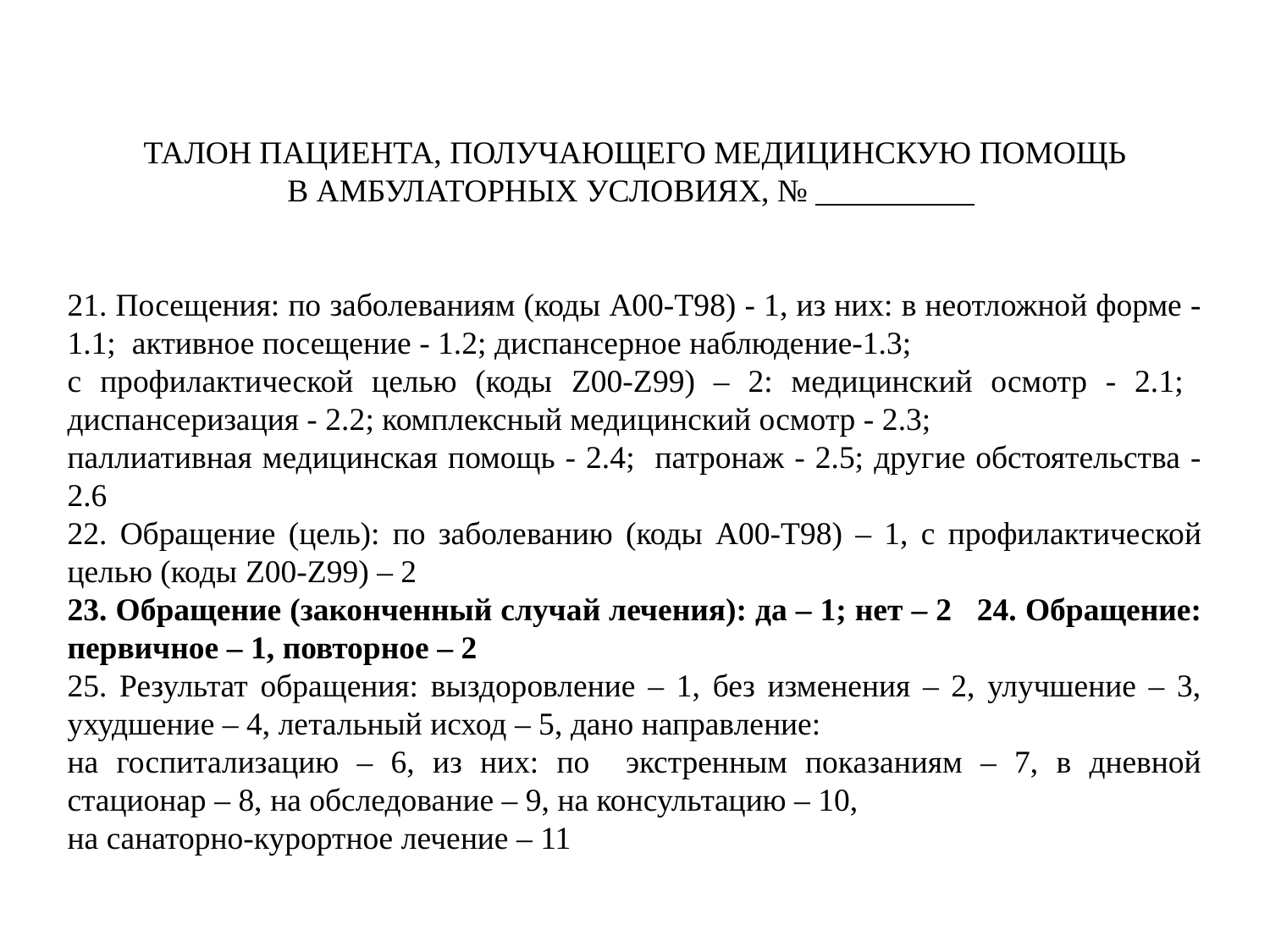

ТАЛОН ПАЦИЕНТА, ПОЛУЧАЮЩЕГО МЕДИЦИНСКУЮ ПОМОЩЬ
В АМБУЛАТОРНЫХ УСЛОВИЯХ, № __________

21. Посещения: по заболеваниям (коды А00-Т98) - 1, из них: в неотложной форме - 1.1;  активное посещение - 1.2; диспансерное наблюдение-1.3;
с профилактической целью (коды Z00-Z99) – 2: медицинский осмотр - 2.1;  диспансеризация - 2.2; комплексный медицинский осмотр - 2.3;
паллиативная медицинская помощь - 2.4;  патронаж - 2.5; другие обстоятельства - 2.6
22. Обращение (цель): по заболеванию (коды А00-Т98) – 1, с профилактической целью (коды Z00-Z99) – 2
23. Обращение (законченный случай лечения): да – 1; нет – 2   24. Обращение: первичное – 1, повторное – 2
25. Результат обращения: выздоровление – 1, без изменения – 2, улучшение – 3, ухудшение – 4, летальный исход – 5, дано направление:
на госпитализацию – 6, из них: по  экстренным показаниям – 7, в дневной стационар – 8, на обследование – 9, на консультацию – 10,
на санаторно-курортное лечение – 11